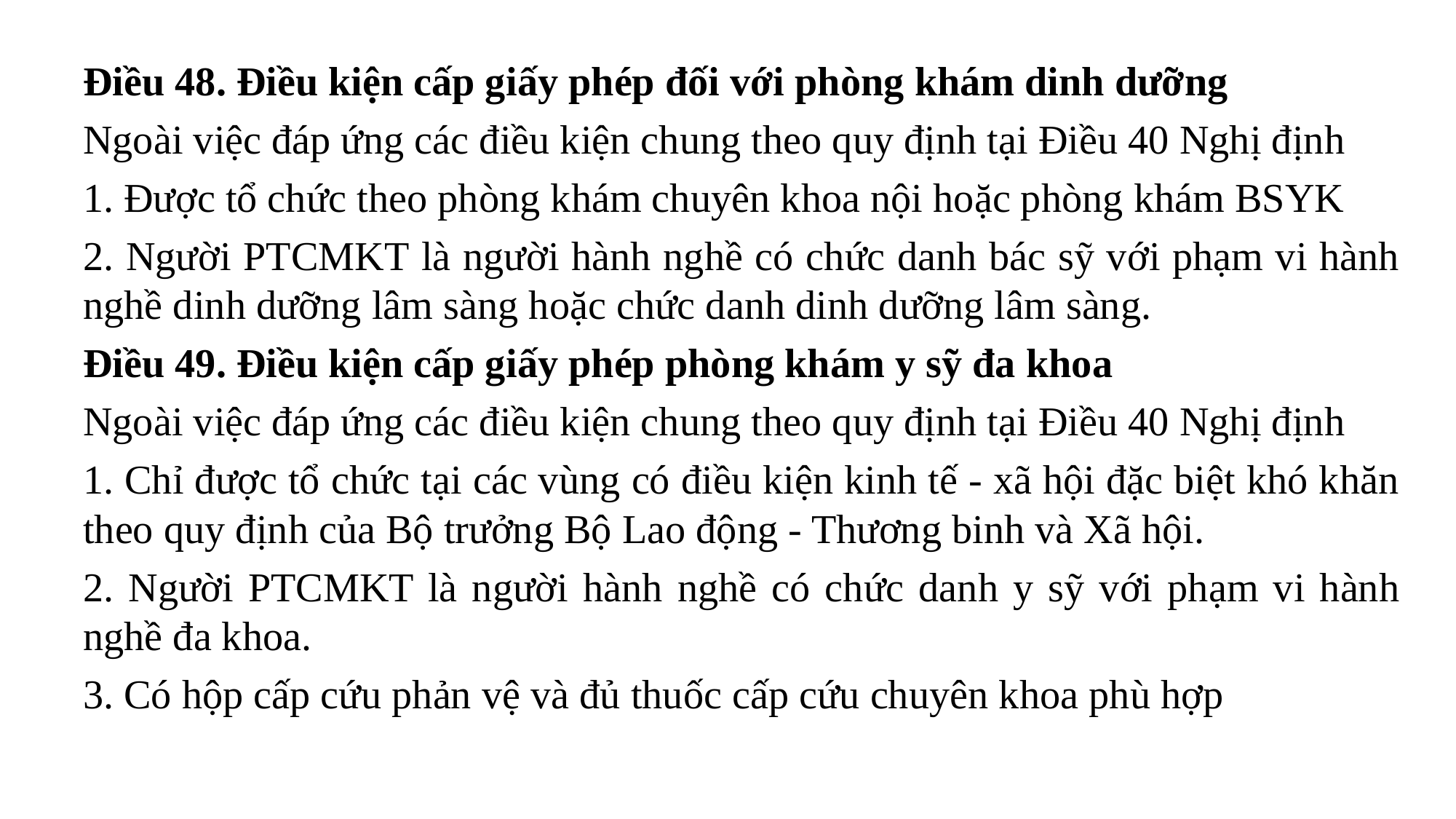

Điều 48. Điều kiện cấp giấy phép đối với phòng khám dinh dưỡng
Ngoài việc đáp ứng các điều kiện chung theo quy định tại Điều 40 Nghị định
1. Được tổ chức theo phòng khám chuyên khoa nội hoặc phòng khám BSYK
2. Người PTCMKT là người hành nghề có chức danh bác sỹ với phạm vi hành nghề dinh dưỡng lâm sàng hoặc chức danh dinh dưỡng lâm sàng.
Điều 49. Điều kiện cấp giấy phép phòng khám y sỹ đa khoa
Ngoài việc đáp ứng các điều kiện chung theo quy định tại Điều 40 Nghị định
1. Chỉ được tổ chức tại các vùng có điều kiện kinh tế - xã hội đặc biệt khó khăn theo quy định của Bộ trưởng Bộ Lao động - Thương binh và Xã hội.
2. Người PTCMKT là người hành nghề có chức danh y sỹ với phạm vi hành nghề đa khoa.
3. Có hộp cấp cứu phản vệ và đủ thuốc cấp cứu chuyên khoa phù hợp